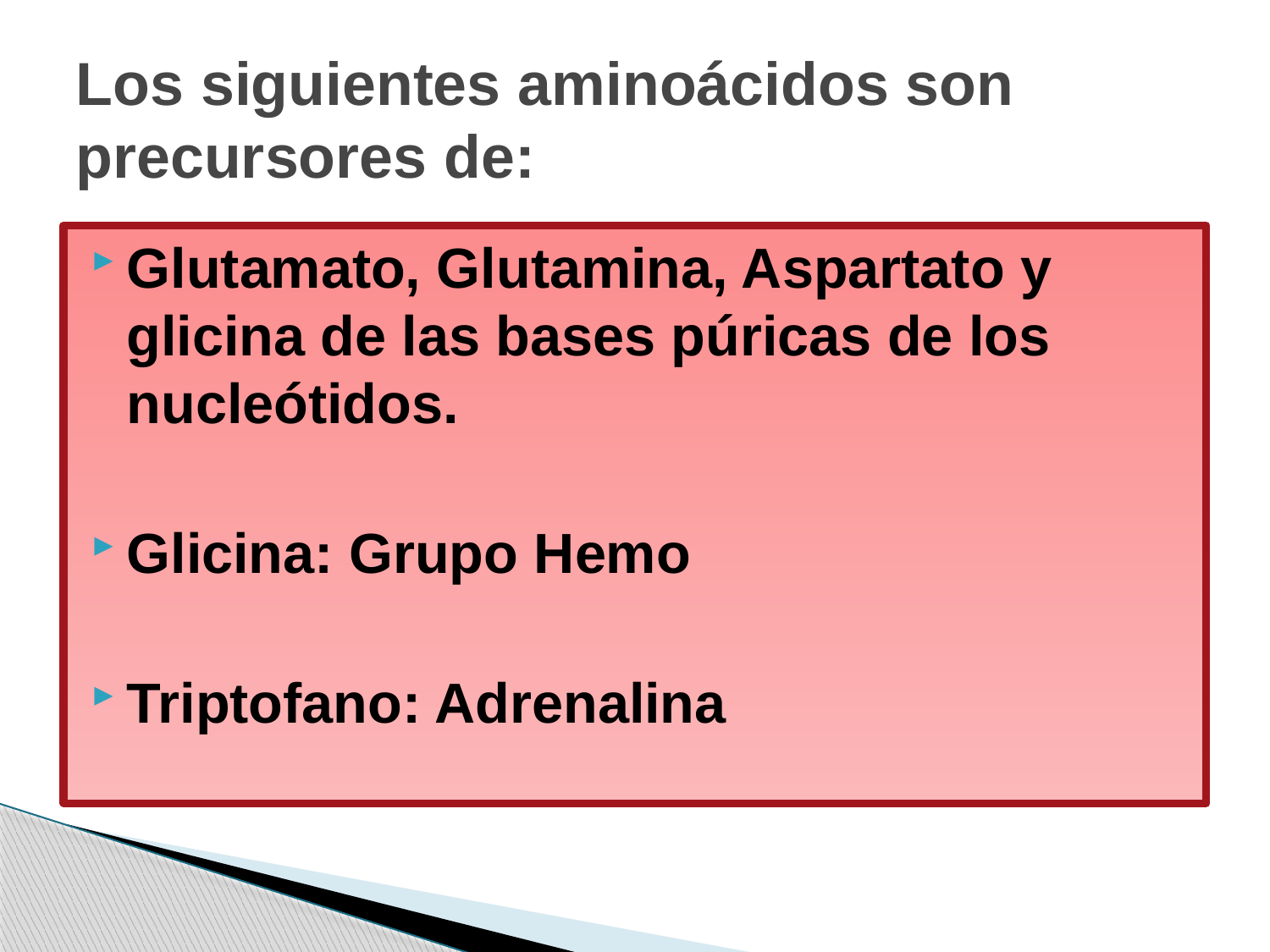

# Los siguientes aminoácidos son precursores de:
Glutamato, Glutamina, Aspartato y glicina de las bases púricas de los nucleótidos.

Glicina: Grupo Hemo

Triptofano: Adrenalina